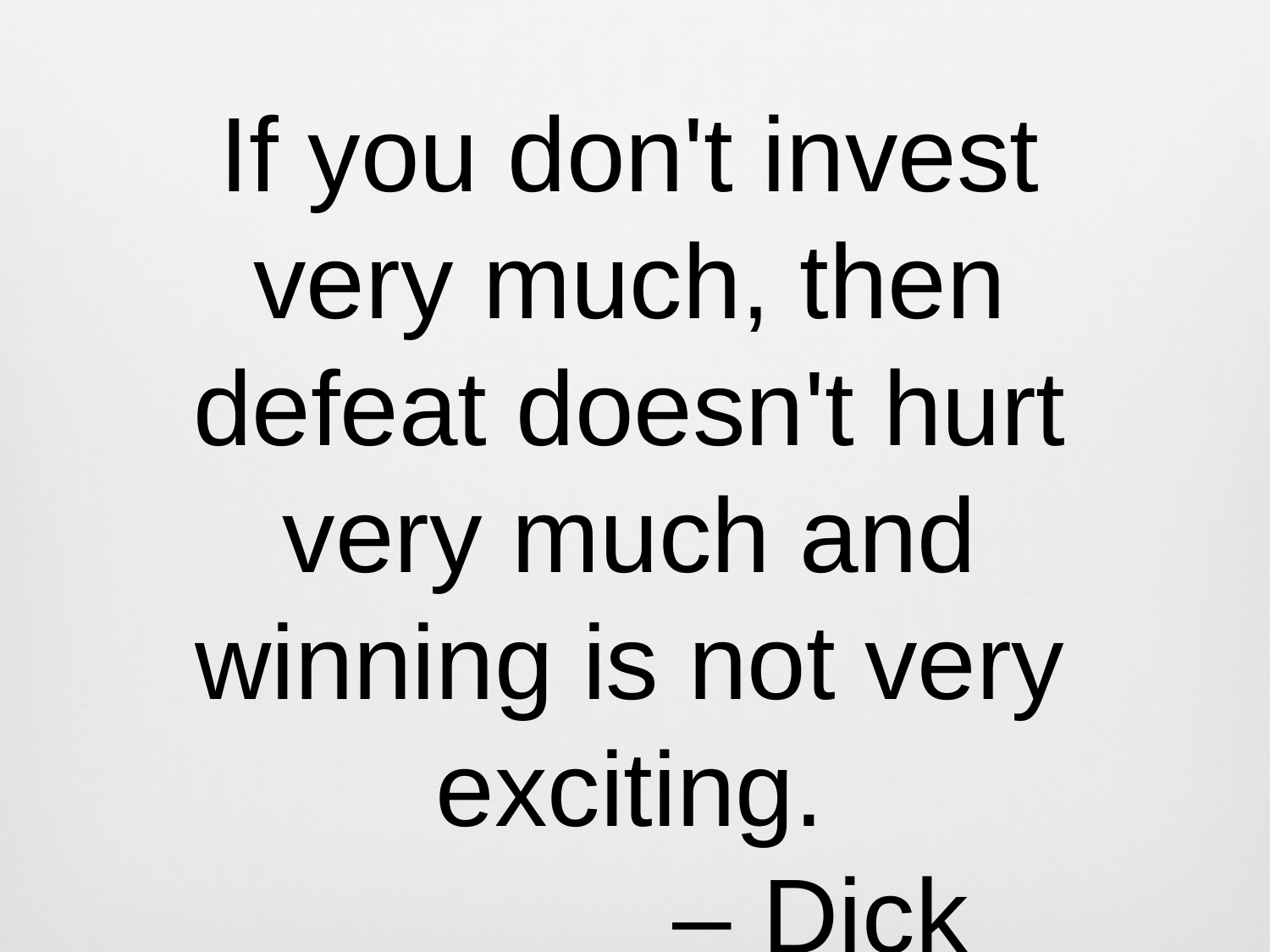

If you don't invest very much, then defeat doesn't hurt very much and winning is not very exciting.
             – Dick Vermeil